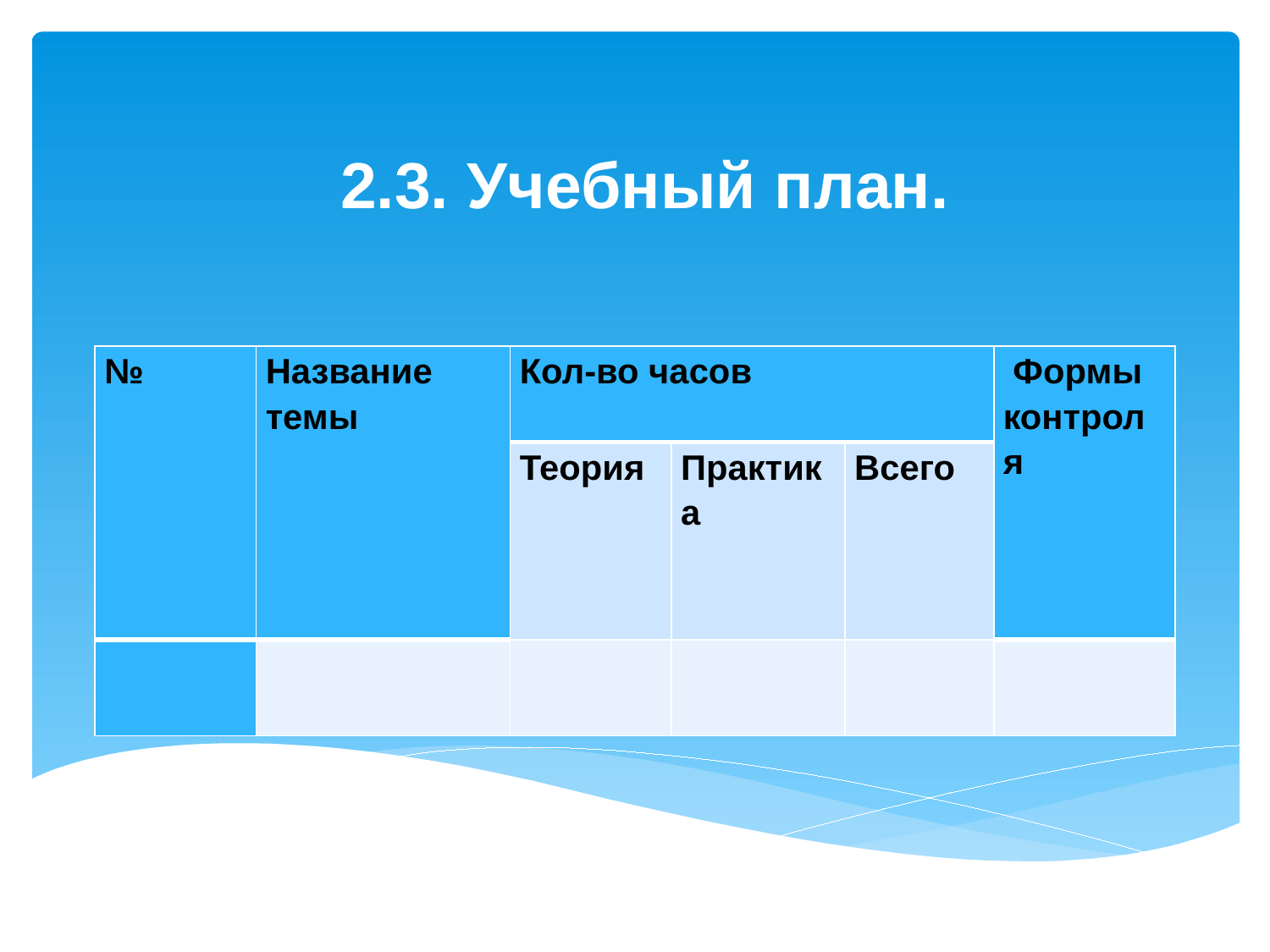

# 2.3. Учебный план.
| № | Название темы | Кол-во часов |  |  | Формы контроля |
| --- | --- | --- | --- | --- | --- |
|  |  | Теория | Практика | Всего |  |
|  |  |  |  |  |  |